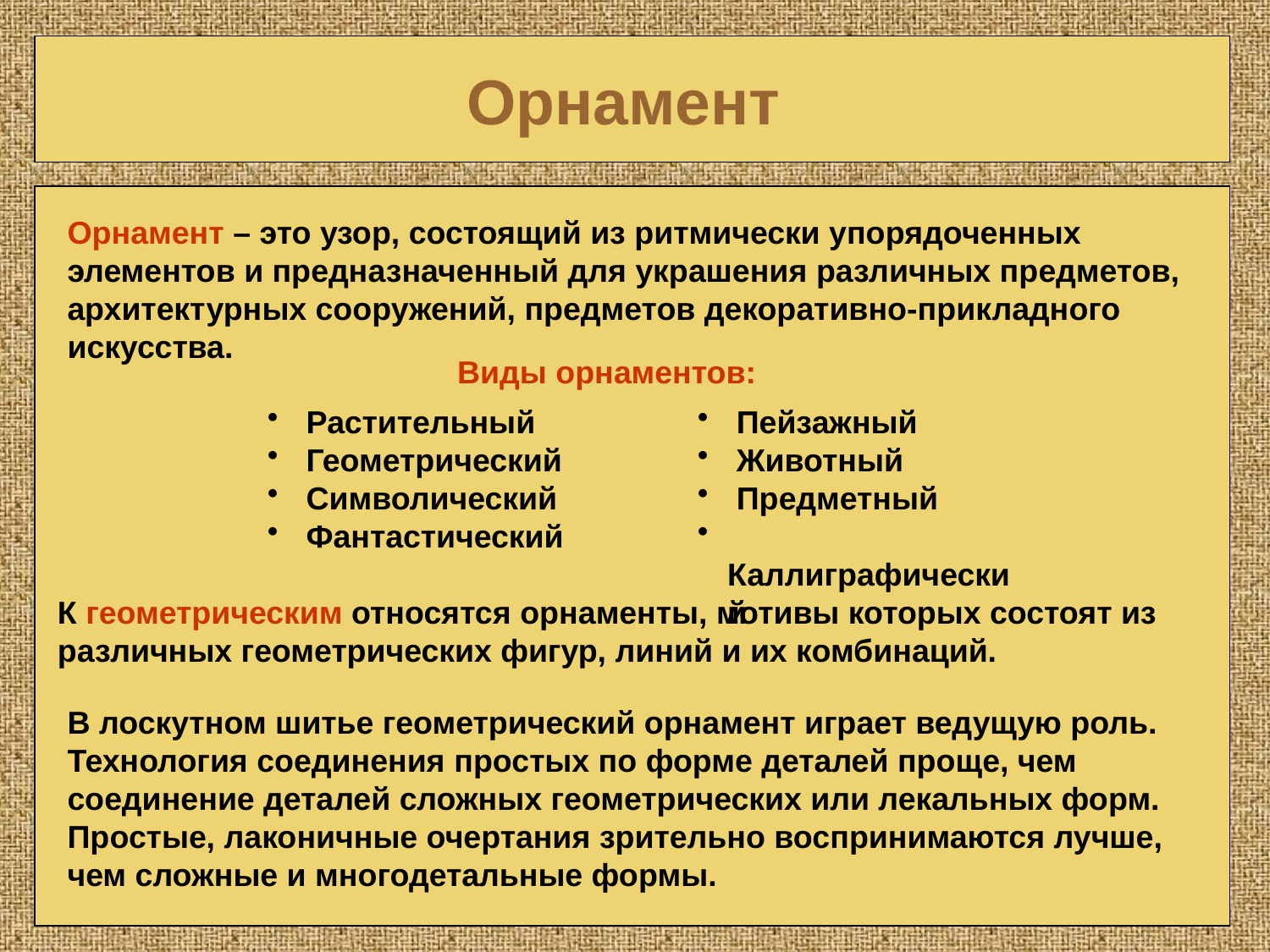

Орнамент

Орнамент – это узор, состоящий из ритмически упорядоченных элементов и предназначенный для украшения различных предметов, архитектурных сооружений, предметов декоративно-прикладного искусства.
Виды орнаментов:

 Растительный
 Геометрический
 Символический
 Фантастический
 Пейзажный
 Животный
 Предметный
 Каллиграфический
К геометрическим относятся орнаменты, мотивы которых состоят из различных геометрических фигур, линий и их комбинаций.

В лоскутном шитье геометрический орнамент играет ведущую роль. Технология соединения простых по форме деталей проще, чем соединение деталей сложных геометрических или лекальных форм. Простые, лаконичные очертания зрительно воспринимаются лучше, чем сложные и многодетальные формы.